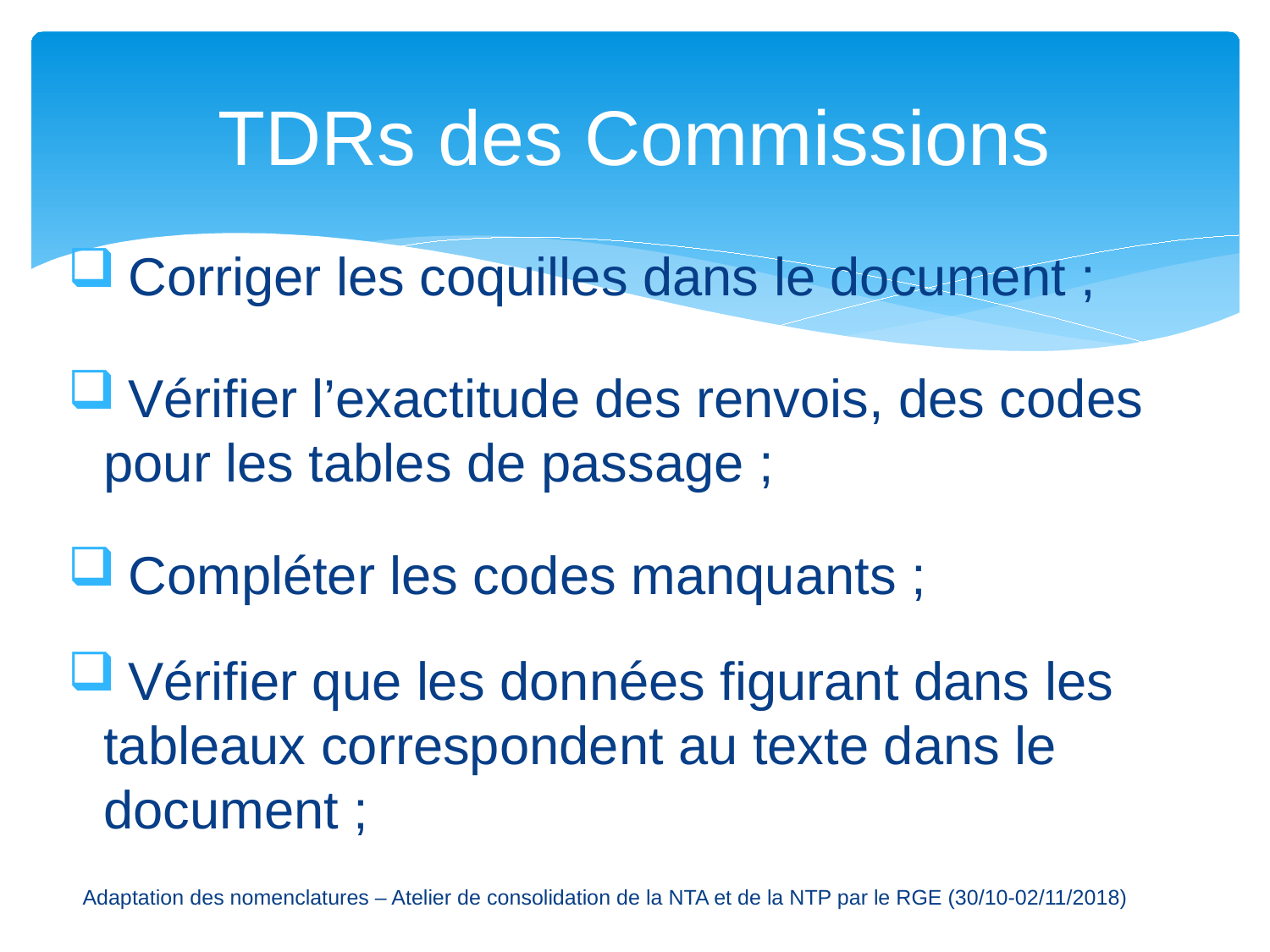

# TDRs des Commissions
 Corriger les coquilles dans le document ;

 Vérifier l’exactitude des renvois, des codes pour les tables de passage ;

 Compléter les codes manquants ;

 Vérifier que les données figurant dans les tableaux correspondent au texte dans le document ;
Adaptation des nomenclatures – Atelier de consolidation de la NTA et de la NTP par le RGE (30/10-02/11/2018)